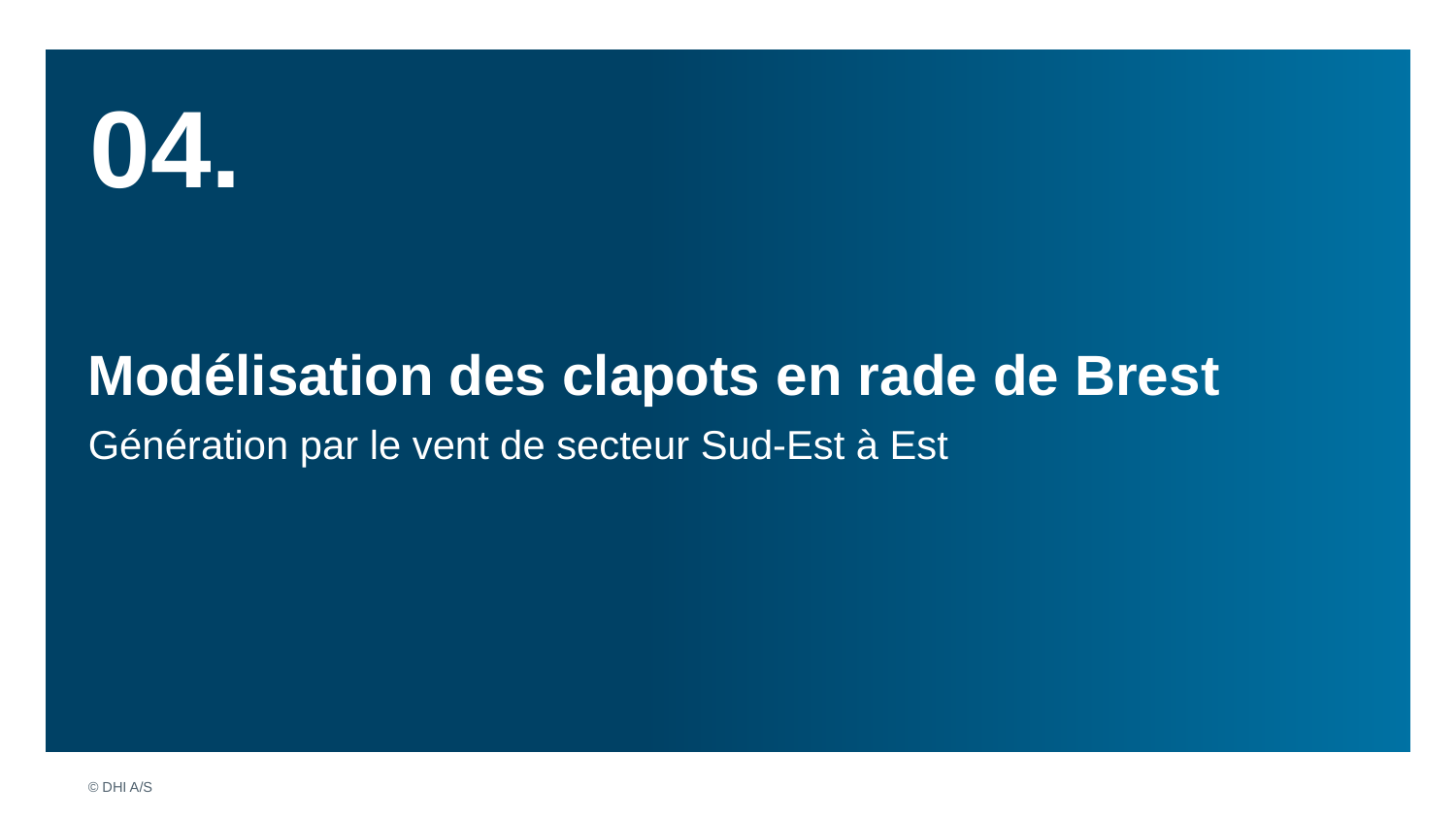

# 04.
Modélisation des clapots en rade de Brest
Génération par le vent de secteur Sud-Est à Est
© DHI A/S